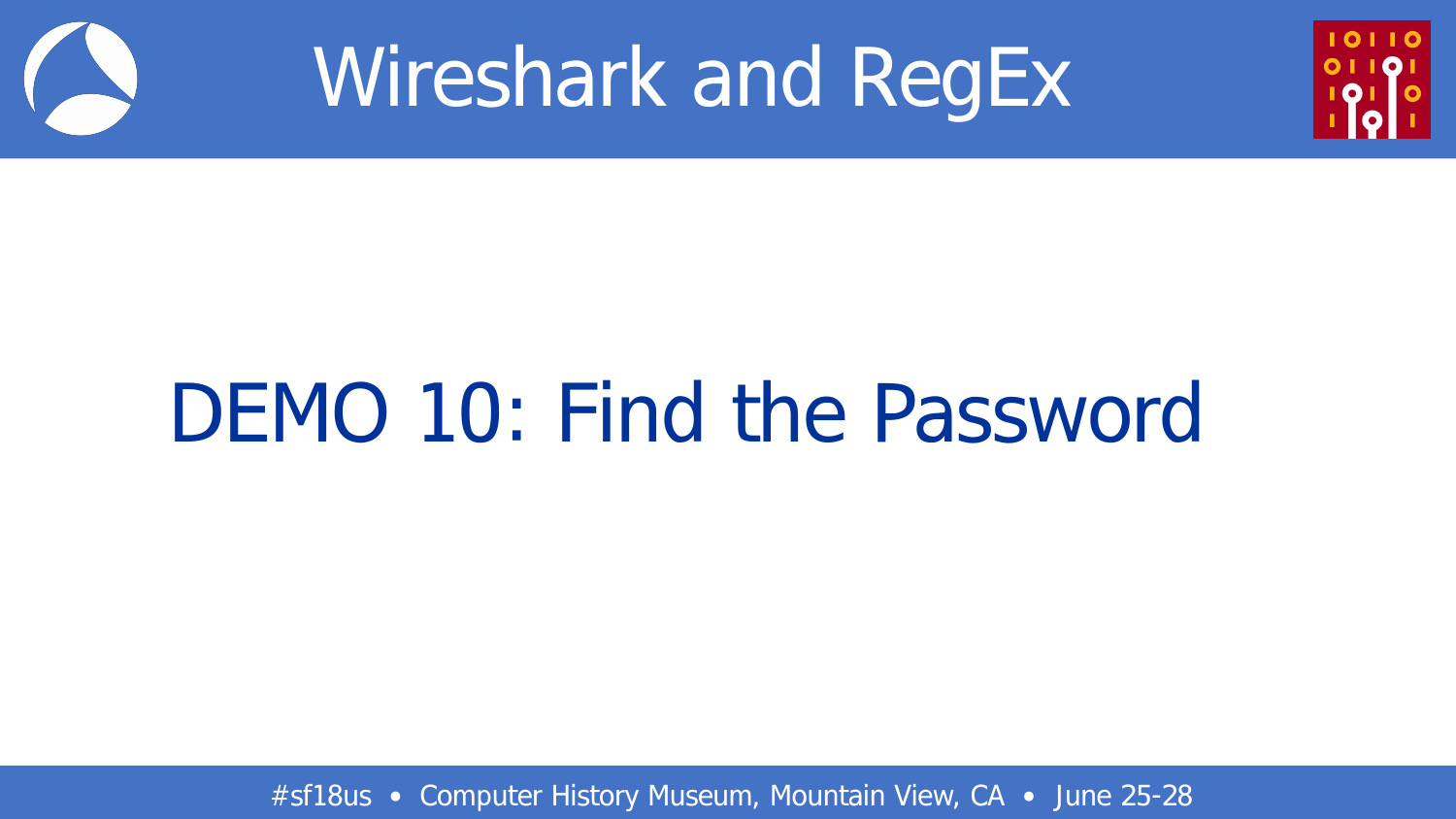

# Wireshark and RegEx

   DEMO 10: Find the Password
This Photo by Unknown Author is licensed under CC BY-NC